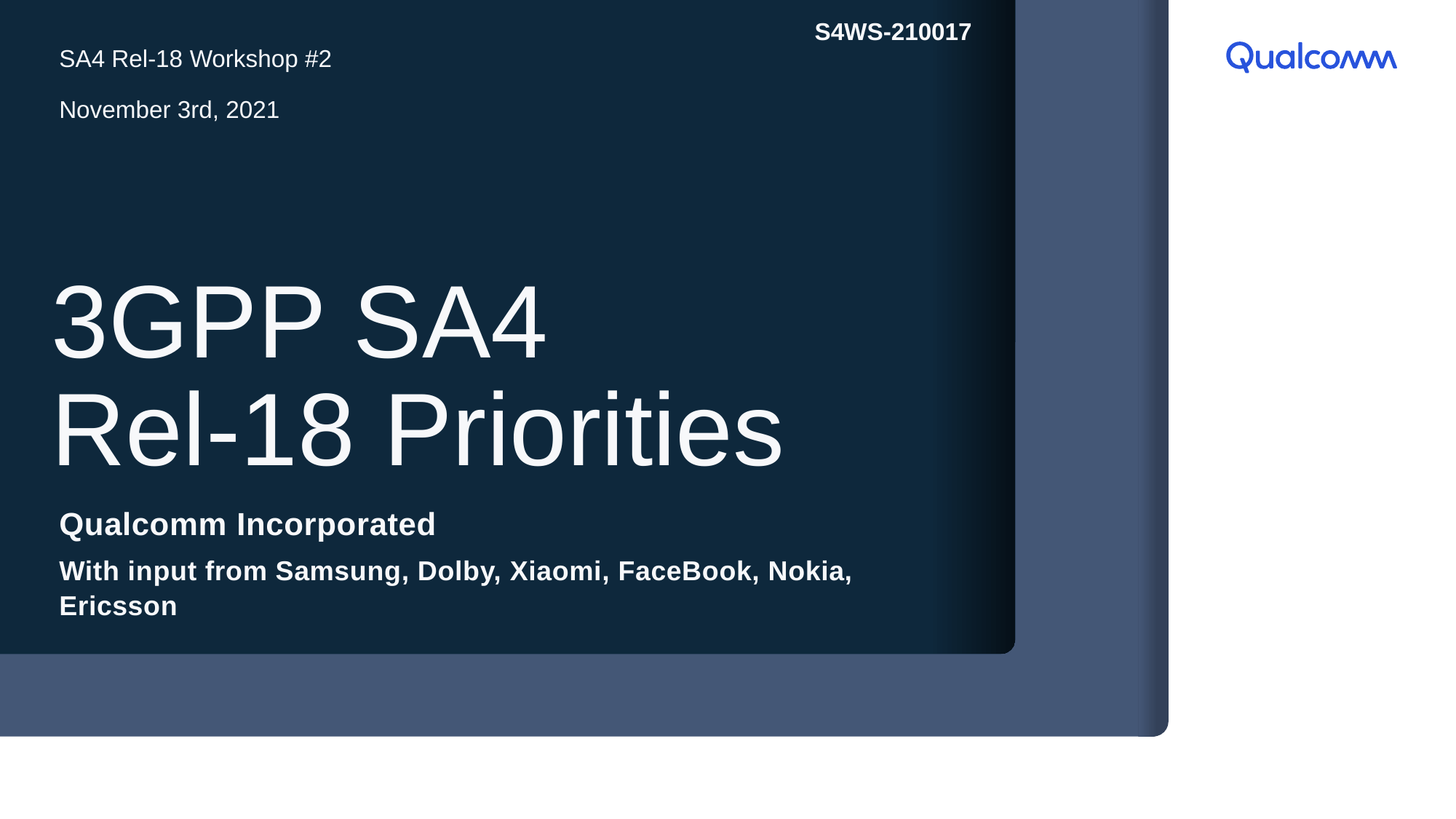

S4WS-210017
SA4 Rel-18 Workshop #2

November 3rd, 2021
# 3GPP SA4 Rel-18 Priorities
Qualcomm Incorporated
With input from Samsung, Dolby, Xiaomi, FaceBook, Nokia, Ericsson